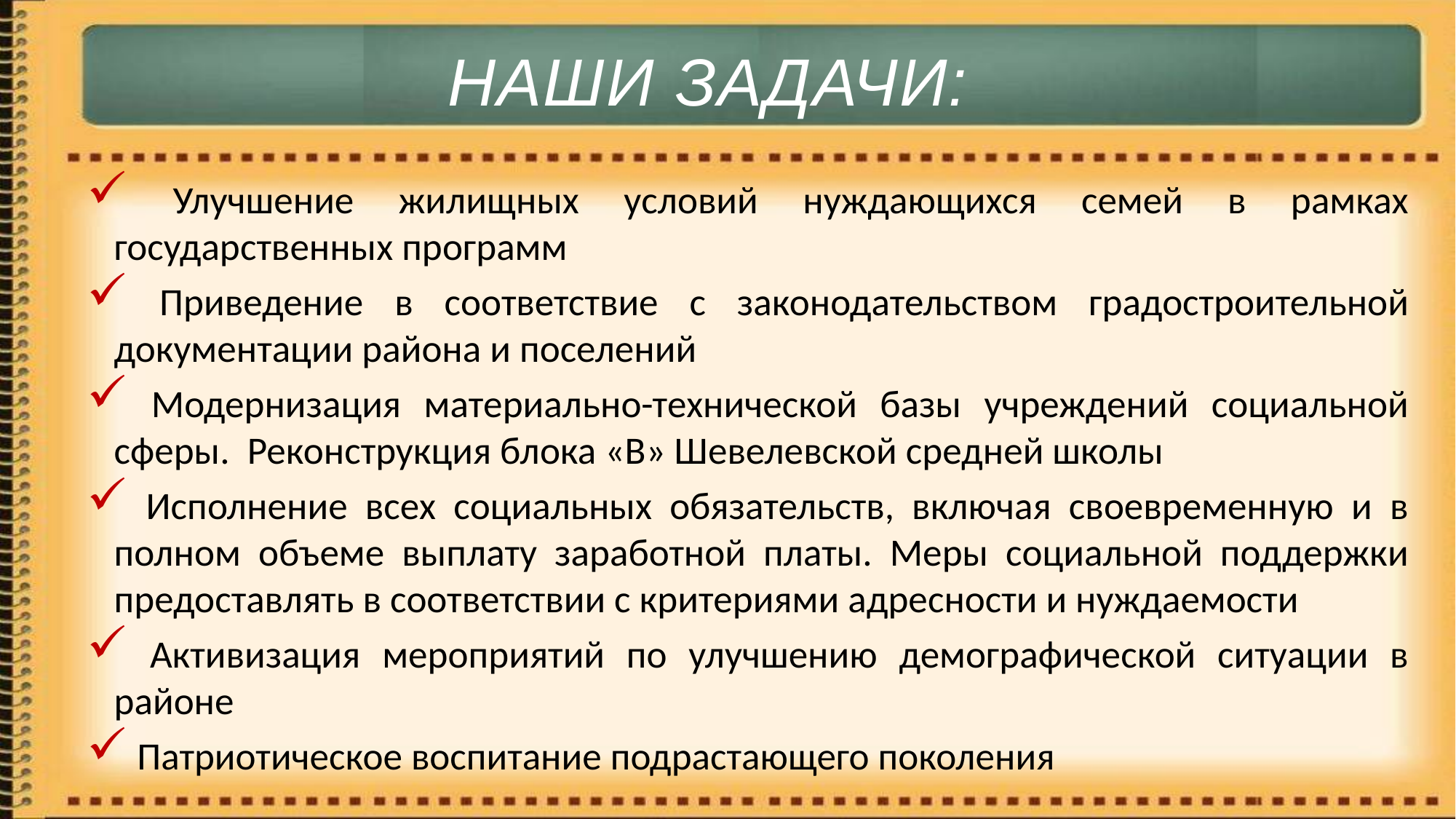

# НАШИ ЗАДАЧИ:
 Улучшение жилищных условий нуждающихся семей в рамках государственных программ
 Приведение в соответствие с законодательством градостроительной документации района и поселений
 Модернизация материально-технической базы учреждений социальной сферы.  Реконструкция блока «В» Шевелевской средней школы
 Исполнение всех социальных обязательств, включая своевременную и в полном объеме выплату заработной платы. Меры социальной поддержки предоставлять в соответствии с критериями адресности и нуждаемости
 Активизация мероприятий по улучшению демографической ситуации в районе
 Патриотическое воспитание подрастающего поколения